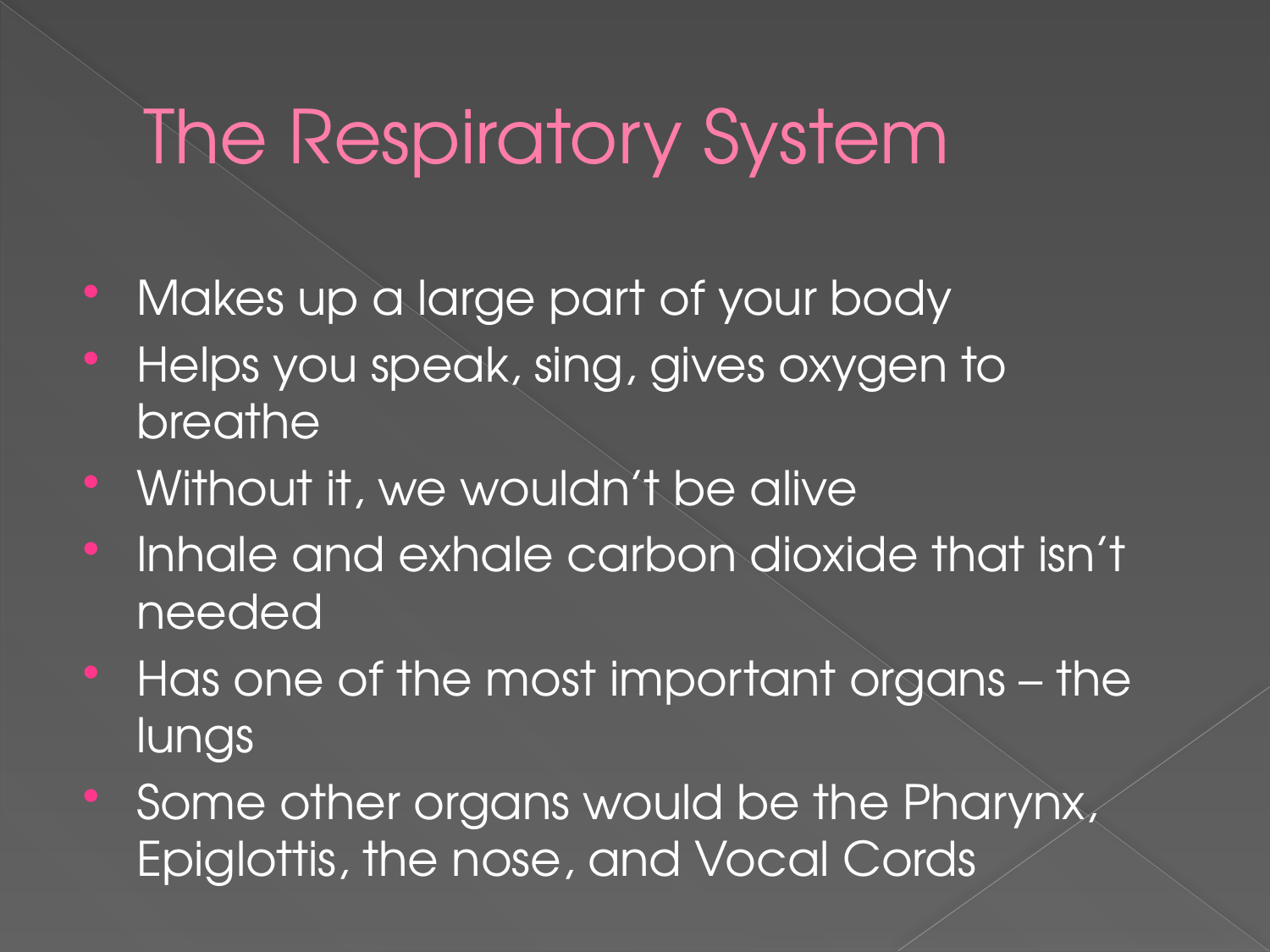

# The Respiratory System
Makes up a large part of your body
Helps you speak, sing, gives oxygen to breathe
Without it, we wouldn’t be alive
Inhale and exhale carbon dioxide that isn’t needed
Has one of the most important organs – the lungs
Some other organs would be the Pharynx, Epiglottis, the nose, and Vocal Cords